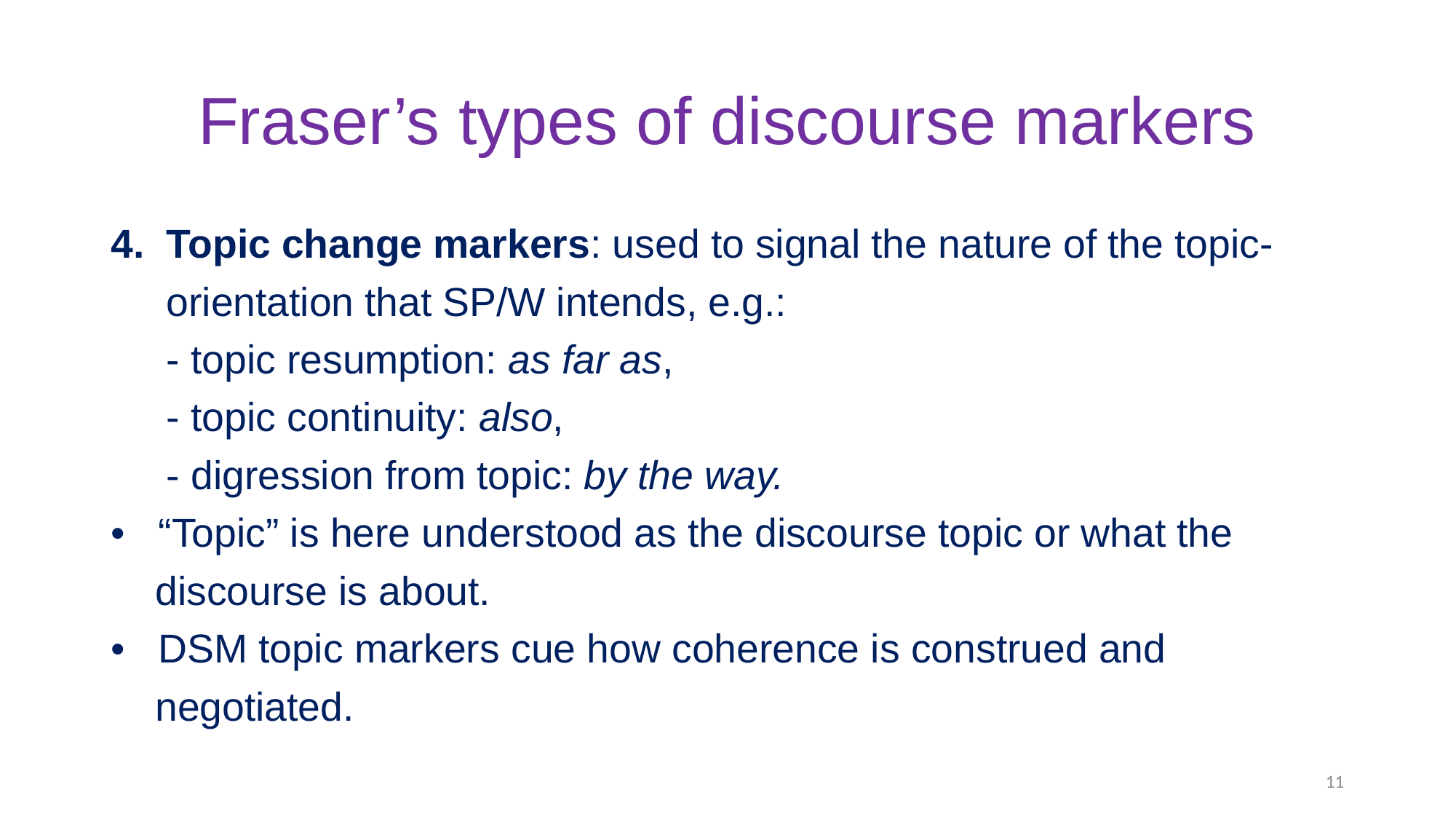

# Fraser’s types of discourse markers
4.  Topic change markers: used to signal the nature of the topic-
     orientation that SP/W intends, e.g.:
     - topic resumption: as far as,
     - topic continuity: also,
     - digression from topic: by the way.
•   “Topic” is here understood as the discourse topic or what the
    discourse is about.
•   DSM topic markers cue how coherence is construed and
    negotiated.

11